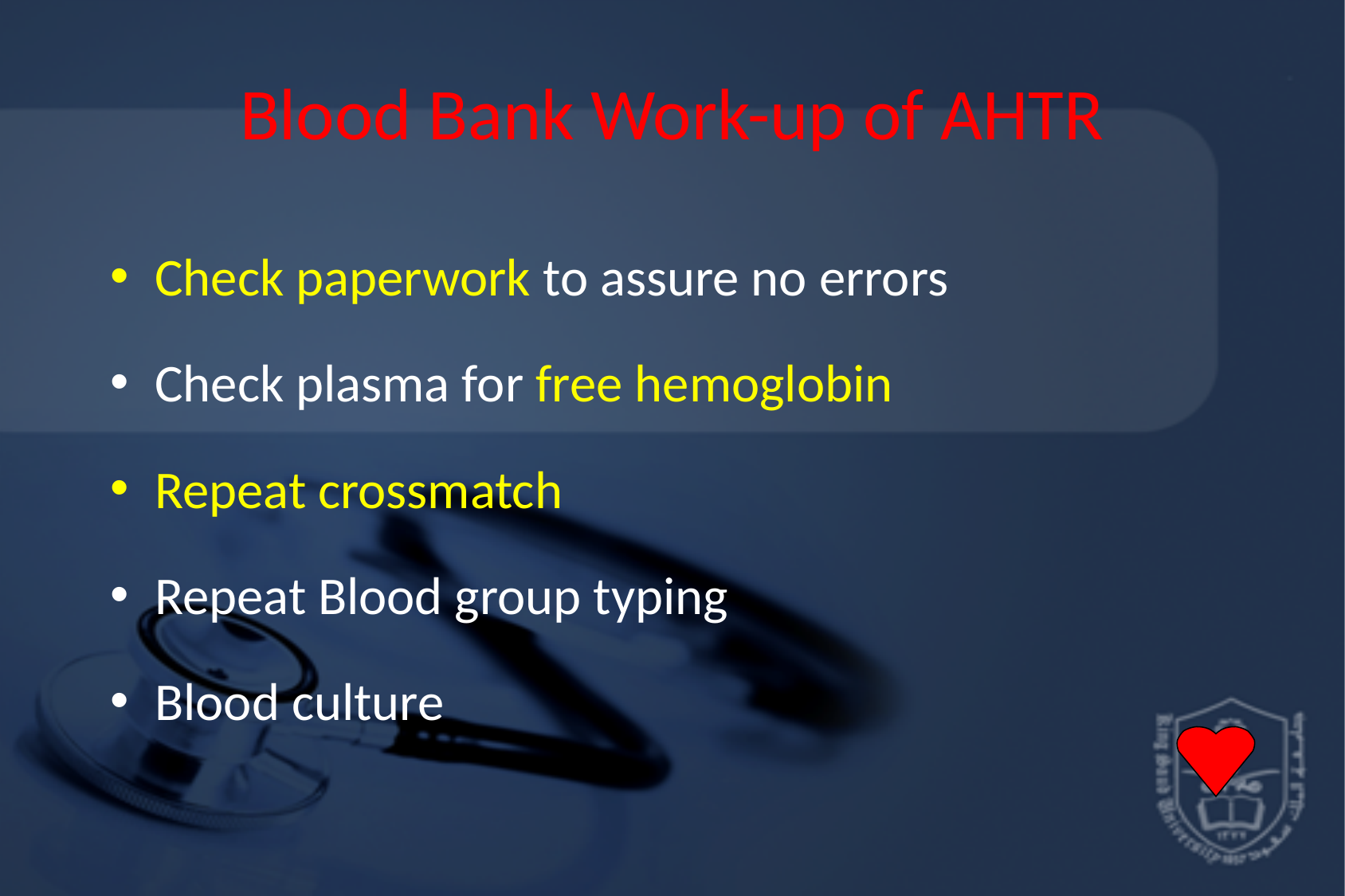

# Blood Bank Work-up of AHTR
Check paperwork to assure no errors
Check plasma for free hemoglobin
Repeat crossmatch
Repeat Blood group typing
Blood culture